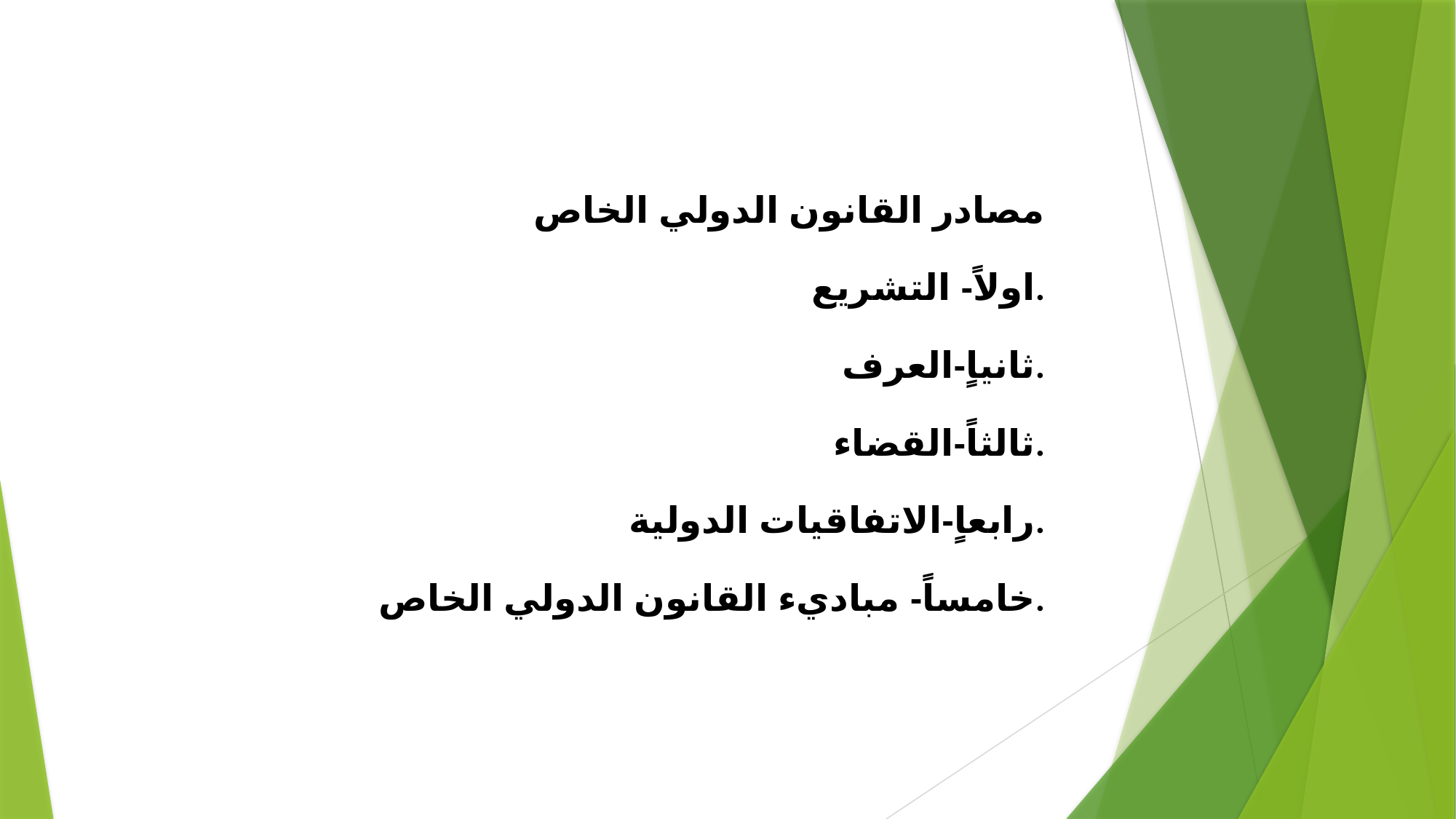

مصادر القانون الدولي الخاص
اولاً- التشريع.
ثانياٍ-العرف.
ثالثاً-القضاء.
رابعاٍ-الاتفاقيات الدولية.
خامساً- مباديء القانون الدولي الخاص.